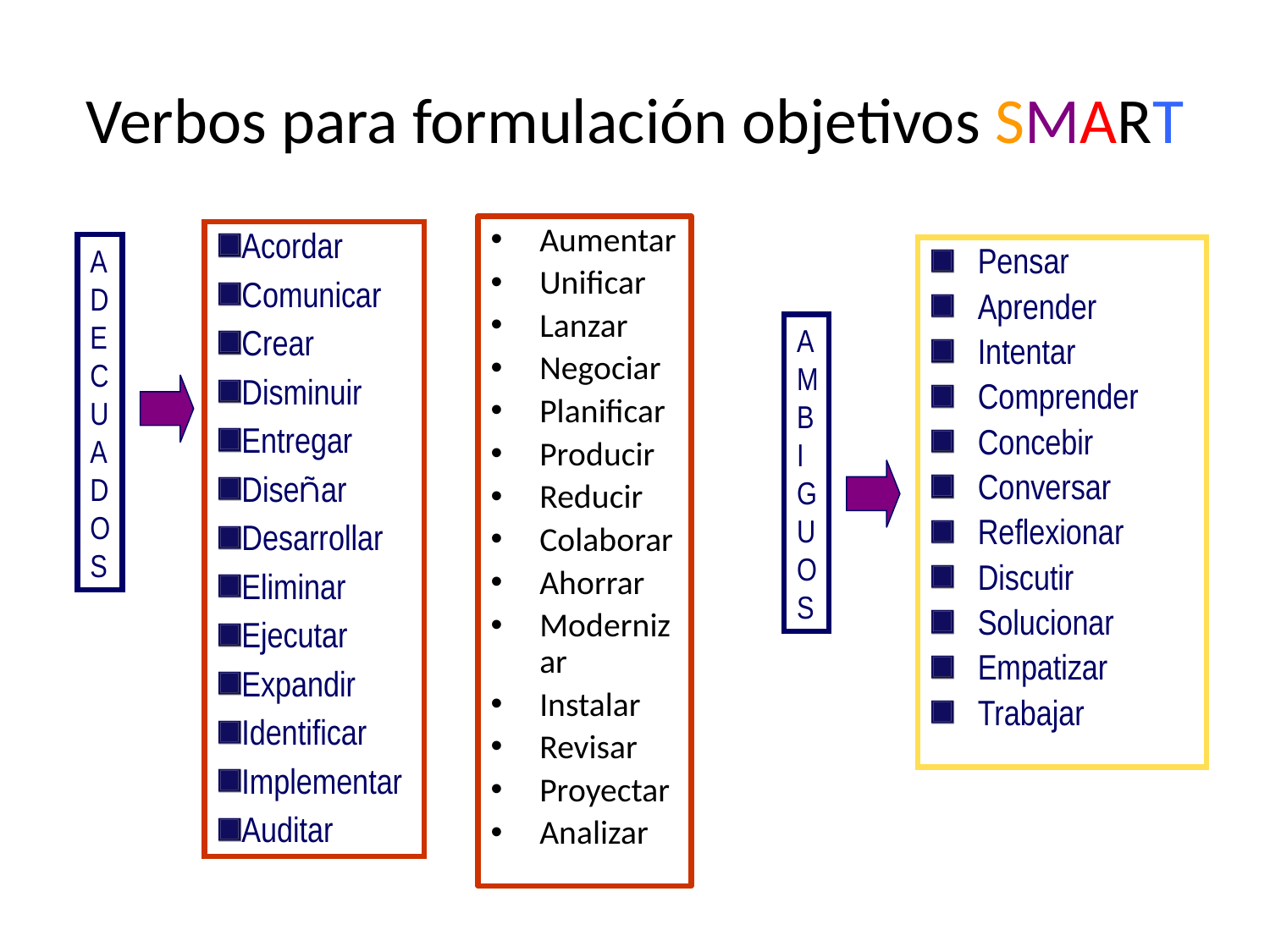

# Verbos para formulación objetivos SMART
Aumentar
Unificar
Lanzar
Negociar
Planificar
Producir
Reducir
Colaborar
Ahorrar
Modernizar
Instalar
Revisar
Proyectar
Analizar

Acordar
Comunicar
Crear
Disminuir
Entregar
Diseñar
Desarrollar
Eliminar
Ejecutar
Expandir
Identificar
Implementar
Auditar
ADECUADOS
Pensar
Aprender
Intentar
Comprender
Concebir
Conversar
Reflexionar
Discutir
Solucionar
Empatizar
Trabajar
AMBIGUOS